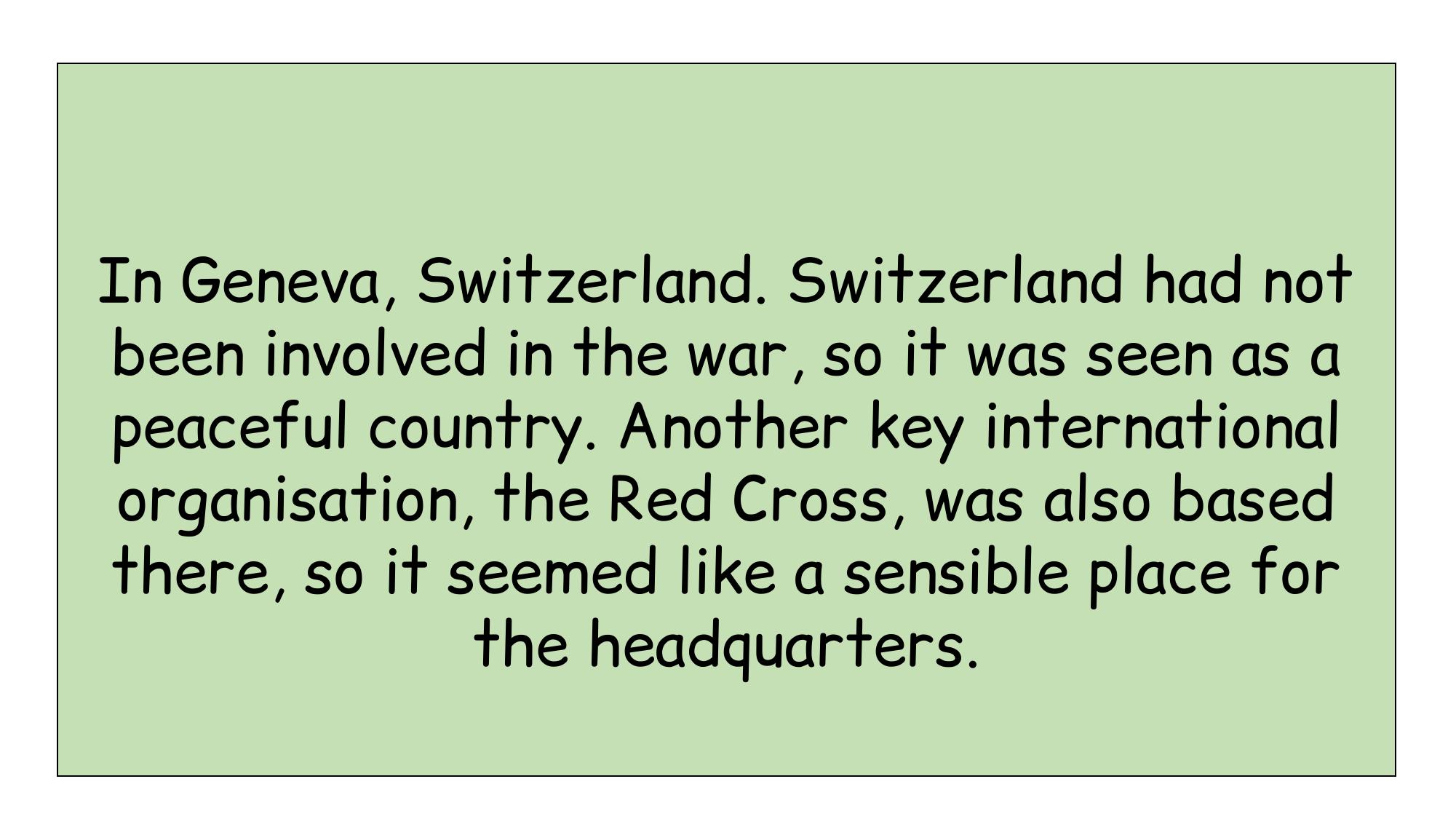

In Geneva, Switzerland. Switzerland had not been involved in the war, so it was seen as a peaceful country. Another key international organisation, the Red Cross, was also based there, so it seemed like a sensible place for the headquarters.